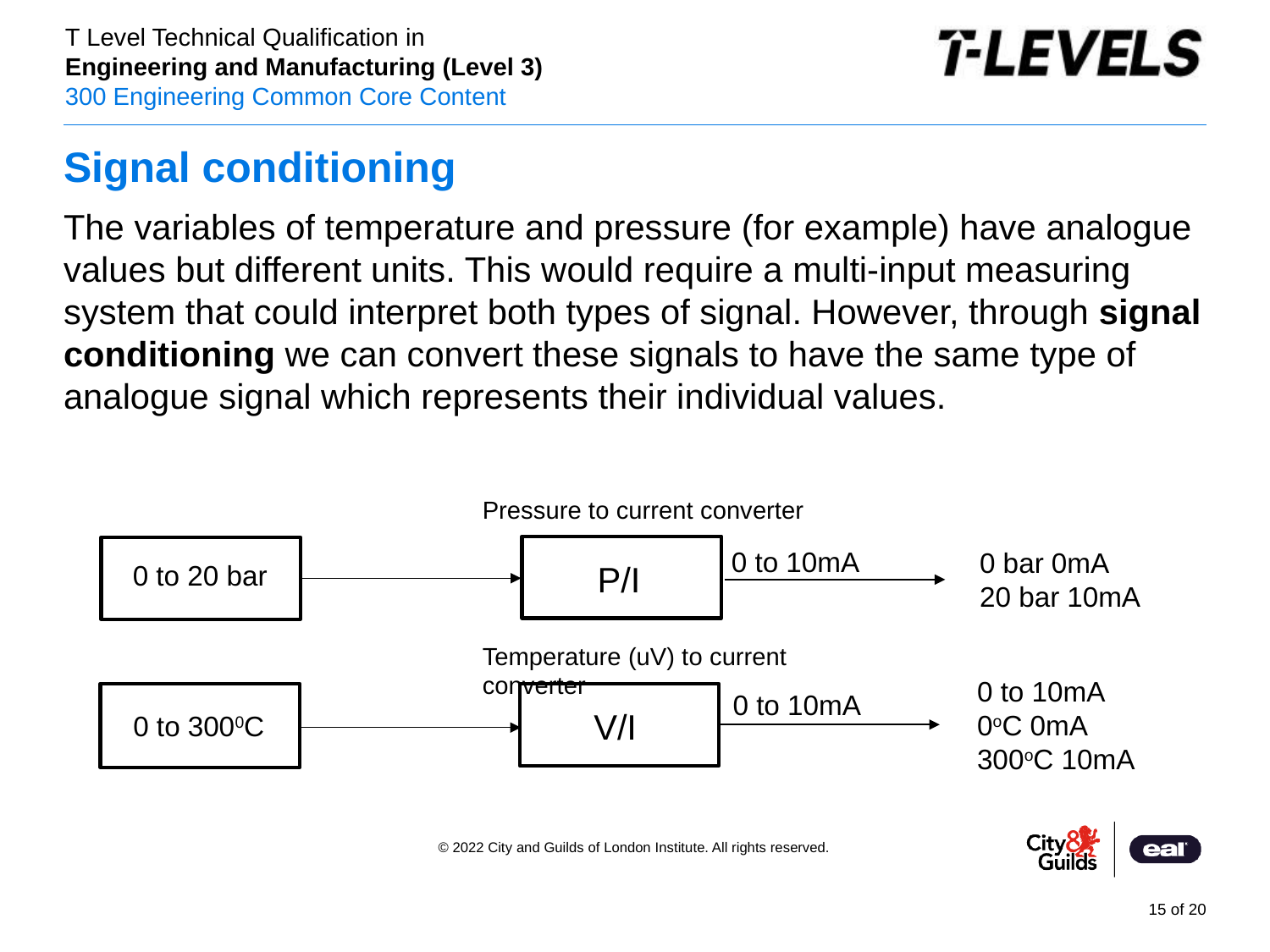

# Signal conditioning
The variables of temperature and pressure (for example) have analogue values but different units. This would require a multi-input measuring system that could interpret both types of signal. However, through signal conditioning we can convert these signals to have the same type of analogue signal which represents their individual values.
Pressure to current converter

0 bar 0mA
20 bar 10mA

0 to 10mA
P/I
0 to 20 bar
Temperature (uV) to current converter
0 to 10mA
0oC 0mA
300oC 10mA
0 to 10mA

V/I
0 to 3000C